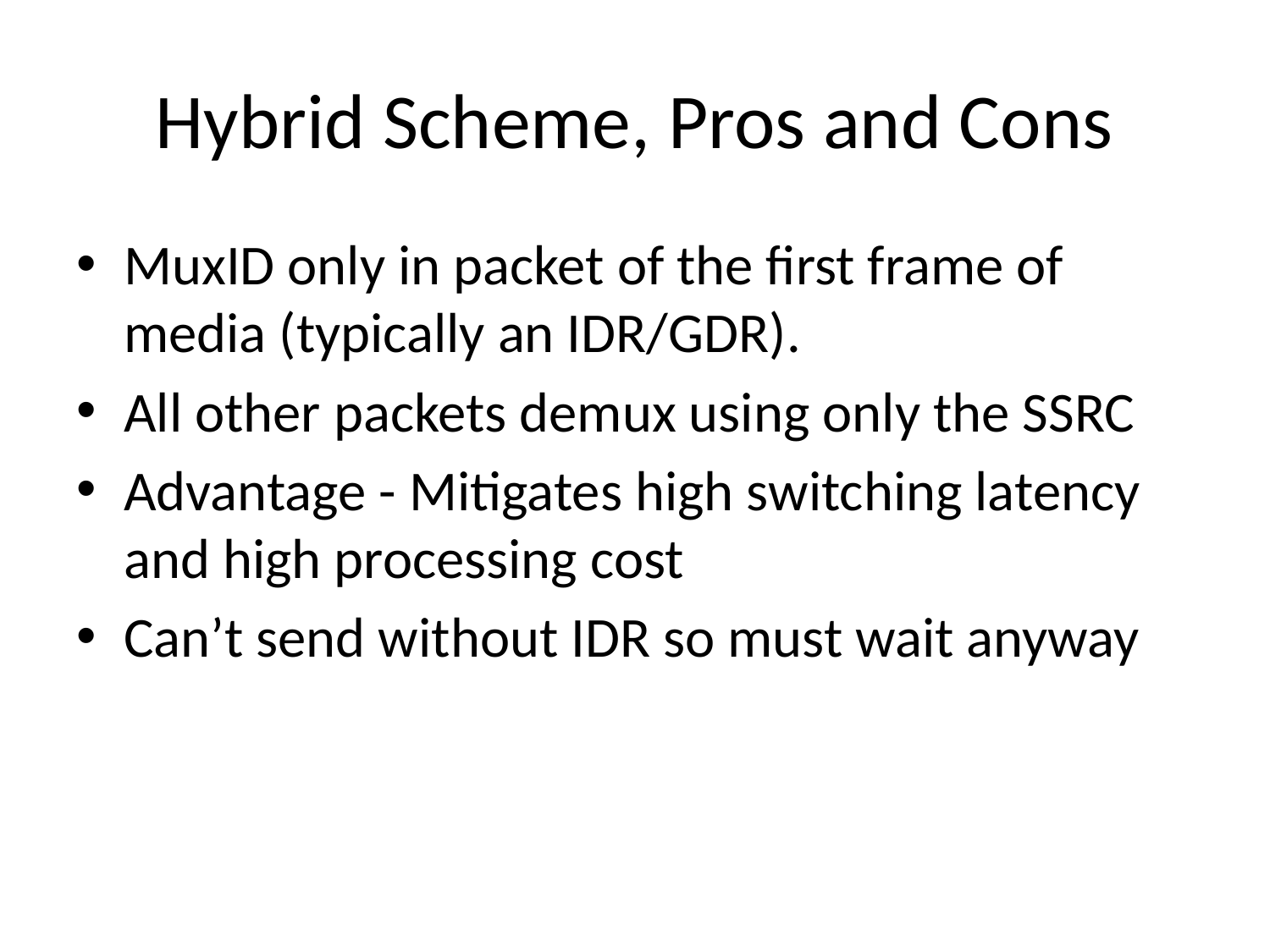

# Hybrid Scheme, Pros and Cons
MuxID only in packet of the first frame of media (typically an IDR/GDR).
All other packets demux using only the SSRC
Advantage - Mitigates high switching latency and high processing cost
Can’t send without IDR so must wait anyway